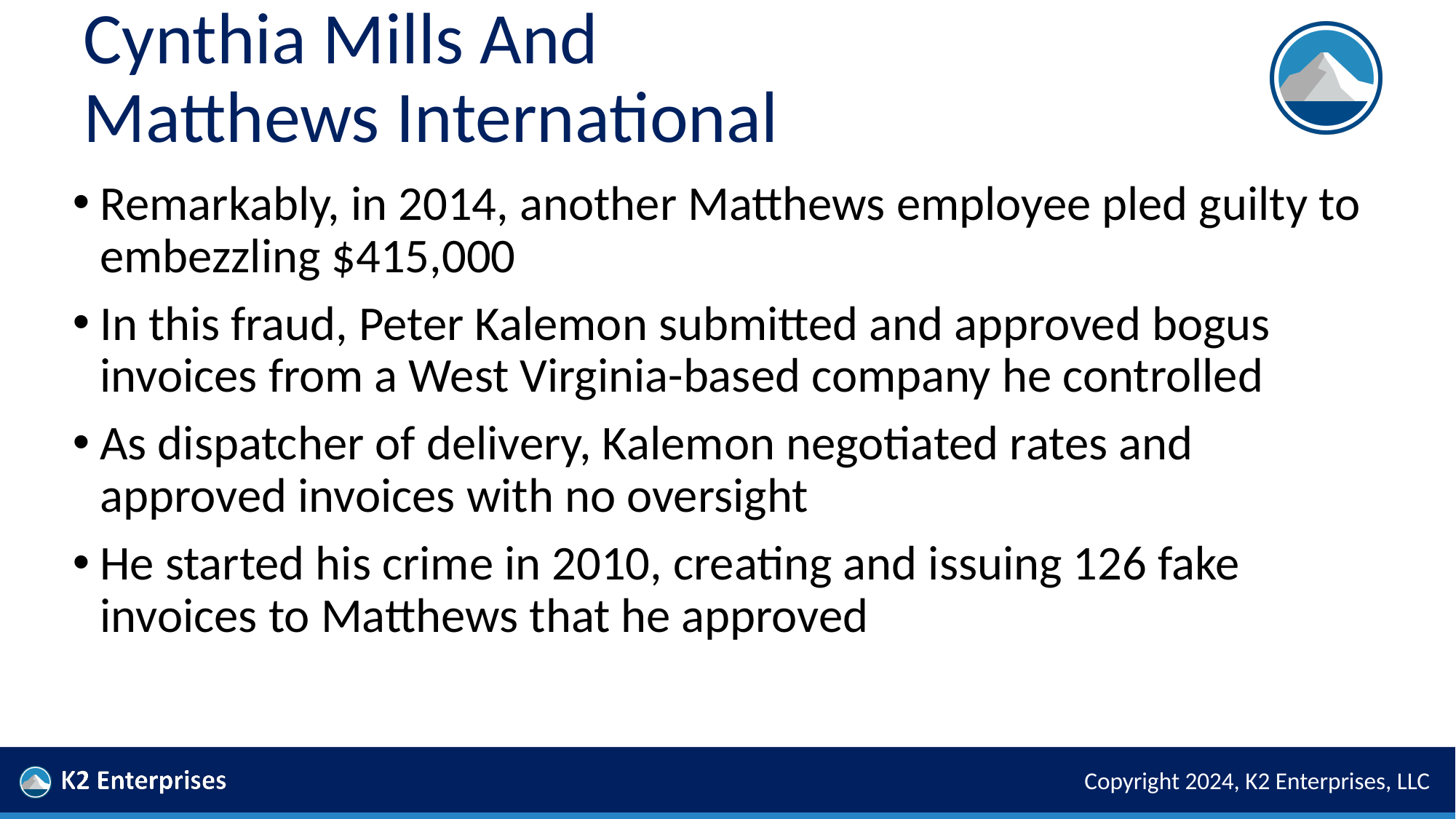

# Cynthia Mills And Matthews International
Remarkably, in 2014, another Matthews employee pled guilty to embezzling $415,000
In this fraud, Peter Kalemon submitted and approved bogus invoices from a West Virginia-based company he controlled
As dispatcher of delivery, Kalemon negotiated rates and approved invoices with no oversight
He started his crime in 2010, creating and issuing 126 fake invoices to Matthews that he approved